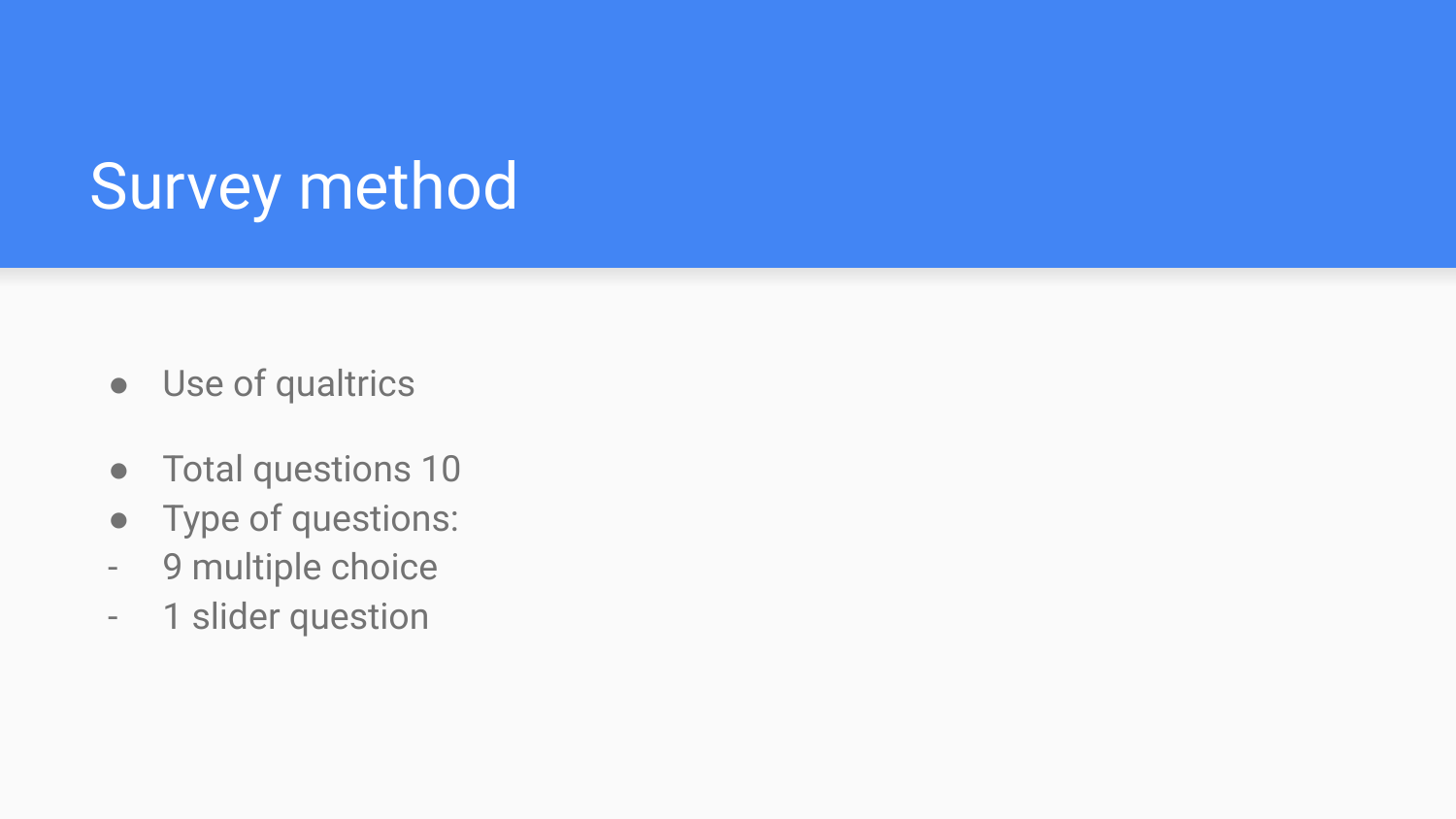

# Survey method
Use of qualtrics
Total questions 10
Type of questions:
9 multiple choice
1 slider question